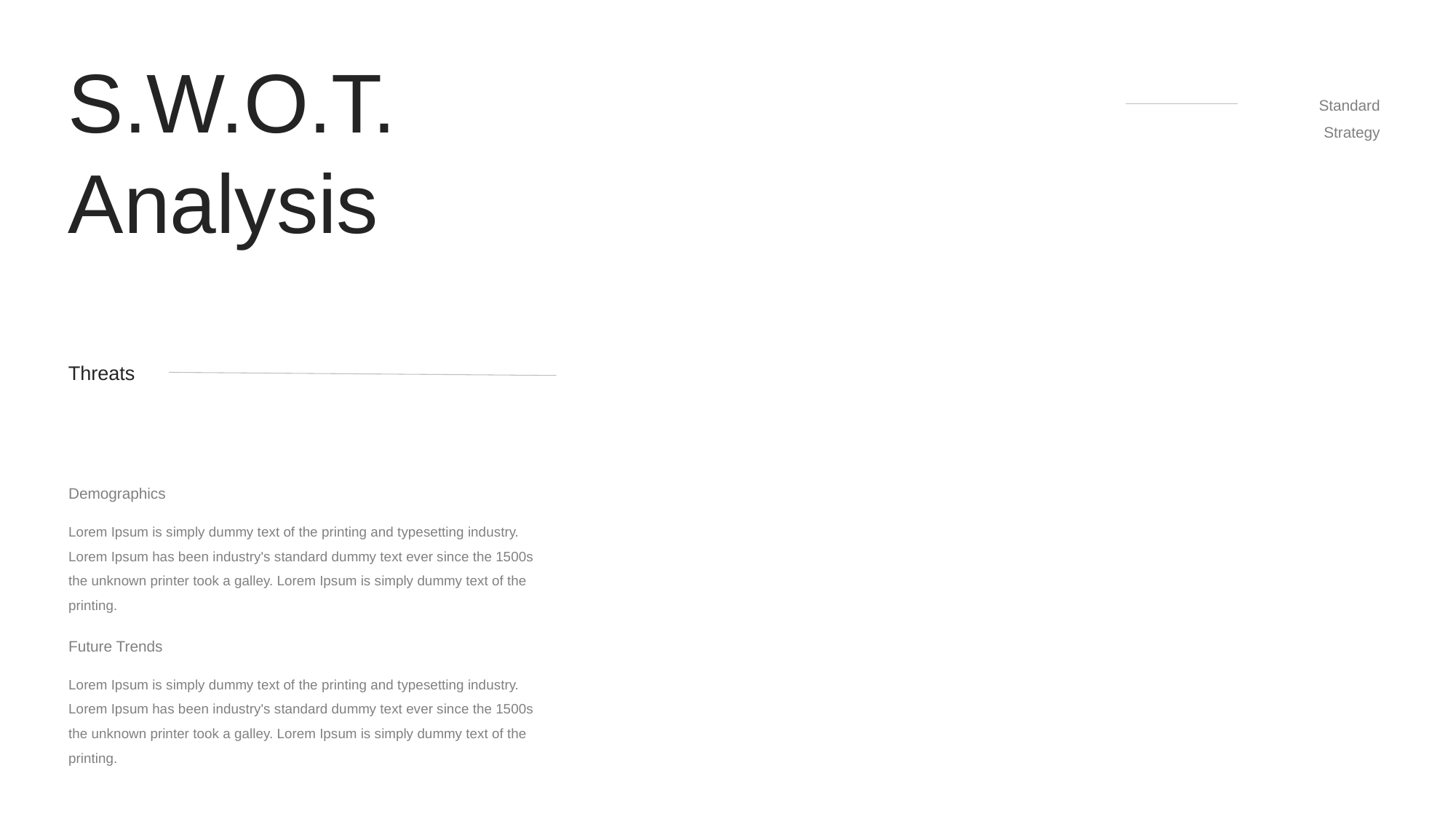

S.W.O.T. Analysis
Standard Strategy

Threats
Demographics
Lorem Ipsum is simply dummy text of the printing and typesetting industry. Lorem Ipsum has been industry's standard dummy text ever since the 1500s the unknown printer took a galley. Lorem Ipsum is simply dummy text of the printing.
Future Trends
Lorem Ipsum is simply dummy text of the printing and typesetting industry. Lorem Ipsum has been industry's standard dummy text ever since the 1500s the unknown printer took a galley. Lorem Ipsum is simply dummy text of the printing.